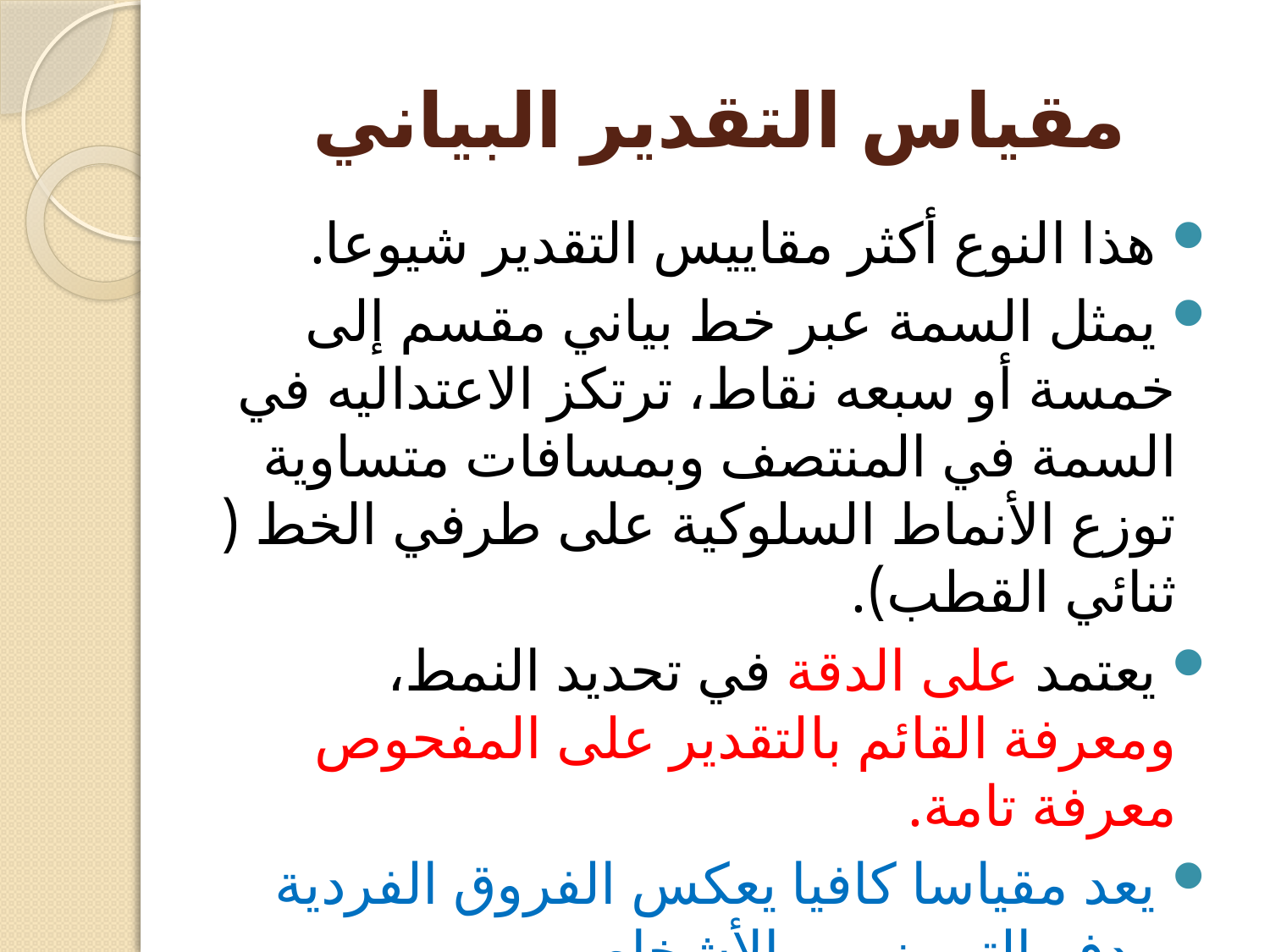

# مقياس التقدير البياني
 هذا النوع أكثر مقاييس التقدير شيوعا.
 يمثل السمة عبر خط بياني مقسم إلى خمسة أو سبعه نقاط، ترتكز الاعتداليه في السمة في المنتصف وبمسافات متساوية توزع الأنماط السلوكية على طرفي الخط ( ثنائي القطب).
 يعتمد على الدقة في تحديد النمط، ومعرفة القائم بالتقدير على المفحوص معرفة تامة.
 يعد مقياسا كافيا يعكس الفروق الفردية بهدف التمييز بين الأشخاص.